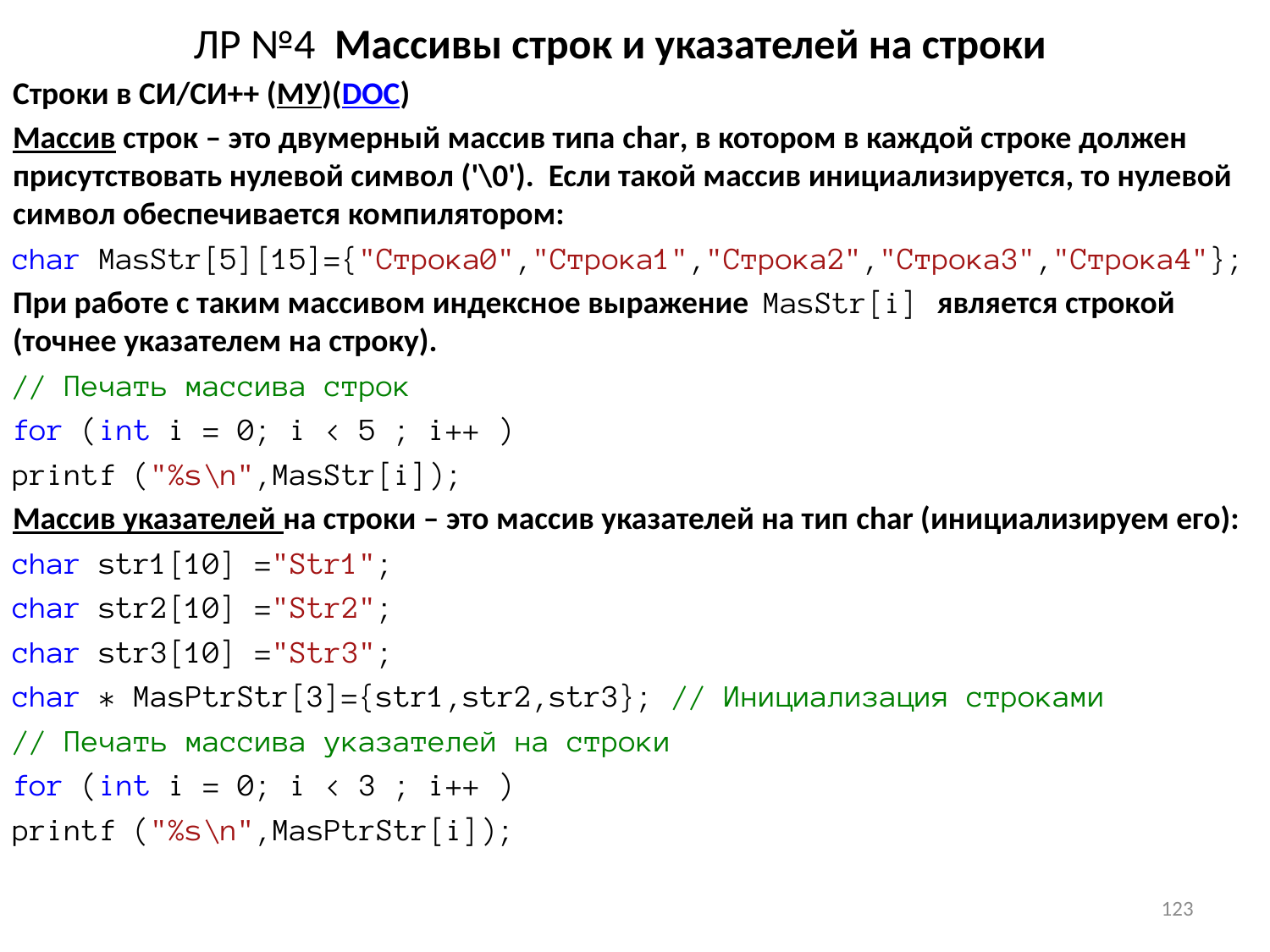

# ЛР №4  Массивы строк и указателей на строки
Строки в СИ/СИ++ (МУ)(DOC)
Массив строк – это двумерный массив типа char, в котором в каждой строке должен присутствовать нулевой символ ('\0').  Если такой массив инициализируется, то нулевой символ обеспечивается компилятором:
char MasStr[5][15]={"Строка0","Строка1","Строка2","Строка3","Строка4"};
При работе с таким массивом индексное выражение  MasStr[i] является строкой (точнее указателем на строку).
// Печать массива строк
for (int i = 0; i < 5 ; i++ )
printf ("%s\n",MasStr[i]);
Массив указателей на строки – это массив указателей на тип char (инициализируем его):
char str1[10] ="Str1";
char str2[10] ="Str2";
char str3[10] ="Str3";
char * MasPtrStr[3]={str1,str2,str3}; // Инициализация строками
// Печать массива указателей на строки
for (int i = 0; i < 3 ; i++ )
printf ("%s\n",MasPtrStr[i]);

123